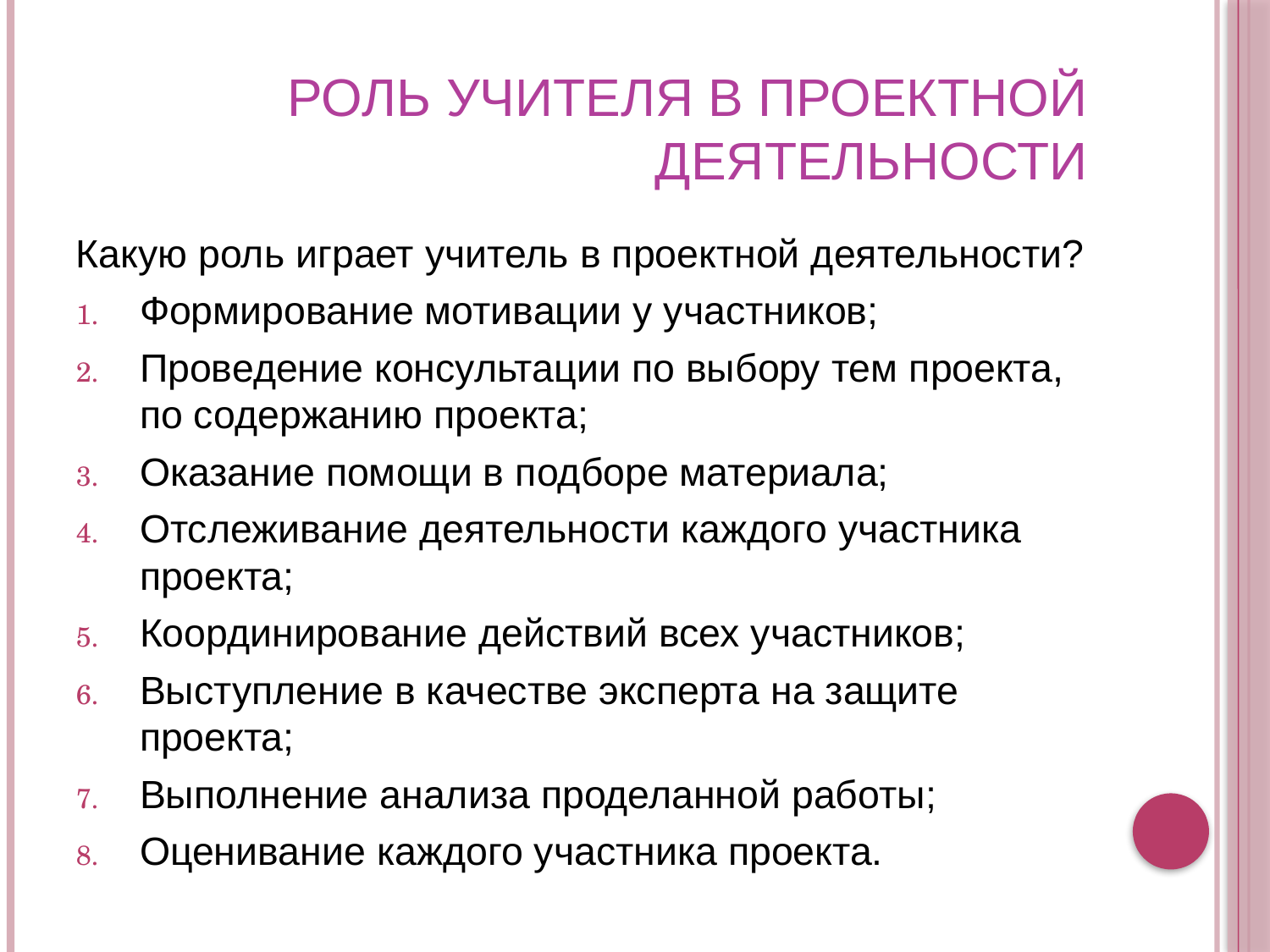

# Роль учителя в проектной деятельности
Какую роль играет учитель в проектной деятельности?
Формирование мотивации у участников;
Проведение консультации по выбору тем проекта, по содержанию проекта;
Оказание помощи в подборе материала;
Отслеживание деятельности каждого участника проекта;
Координирование действий всех участников;
Выступление в качестве эксперта на защите проекта;
Выполнение анализа проделанной работы;
Оценивание каждого участника проекта.